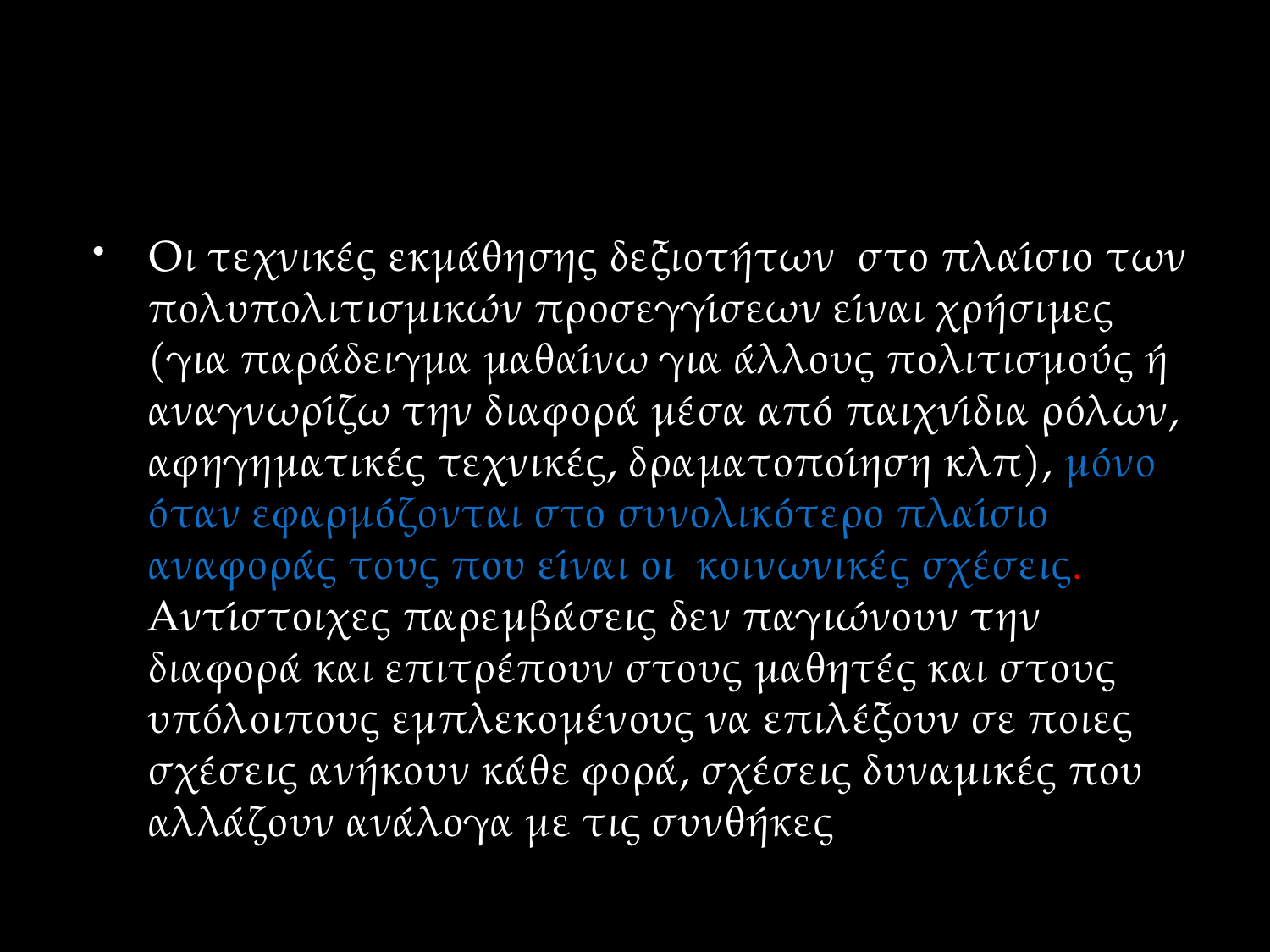

Οι τεχνικές εκμάθησης δεξιοτήτων  στο πλαίσιο των πολυπολιτισμικών προσεγγίσεων είναι χρήσιμες (για παράδειγμα μαθαίνω για άλλους πολιτισμούς ή αναγνωρίζω την διαφορά μέσα από παιχνίδια ρόλων, αφηγηματικές τεχνικές, δραματοποίηση κλπ), μόνο όταν εφαρμόζονται στο συνολικότερο πλαίσιο αναφοράς τους που είναι οι  κοινωνικές σχέσεις. Αντίστοιχες παρεμβάσεις δεν παγιώνουν την διαφορά και επιτρέπουν στους μαθητές και στους υπόλοιπους εμπλεκομένους να επιλέξουν σε ποιες σχέσεις ανήκουν κάθε φορά, σχέσεις δυναμικές που αλλάζουν ανάλογα με τις συνθήκες